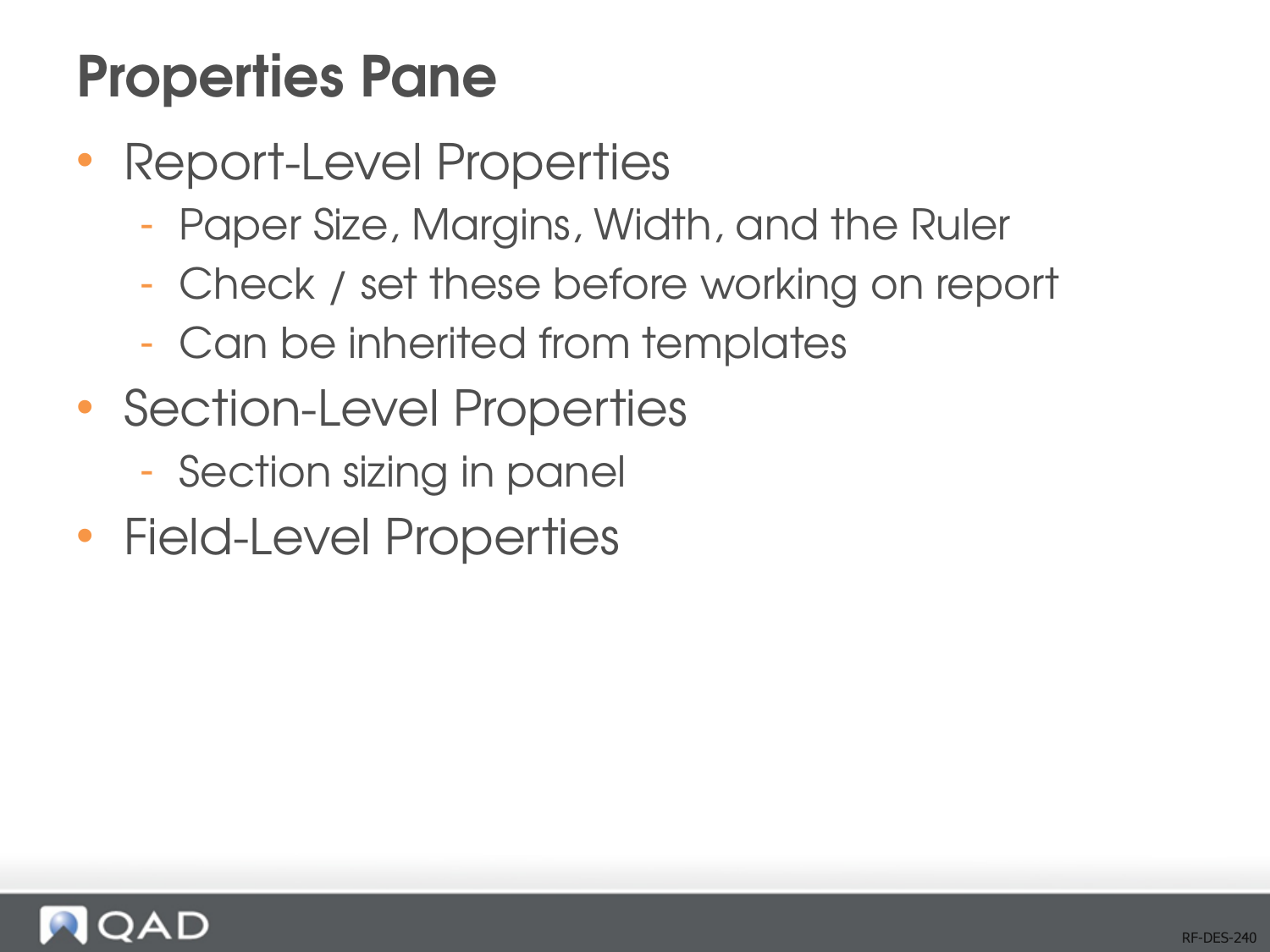

# Properties Pane
Report-Level Properties
Paper Size, Margins, Width, and the Ruler
Check / set these before working on report
Can be inherited from templates
Section-Level Properties
Section sizing in panel
Field-Level Properties
RF-DES-240